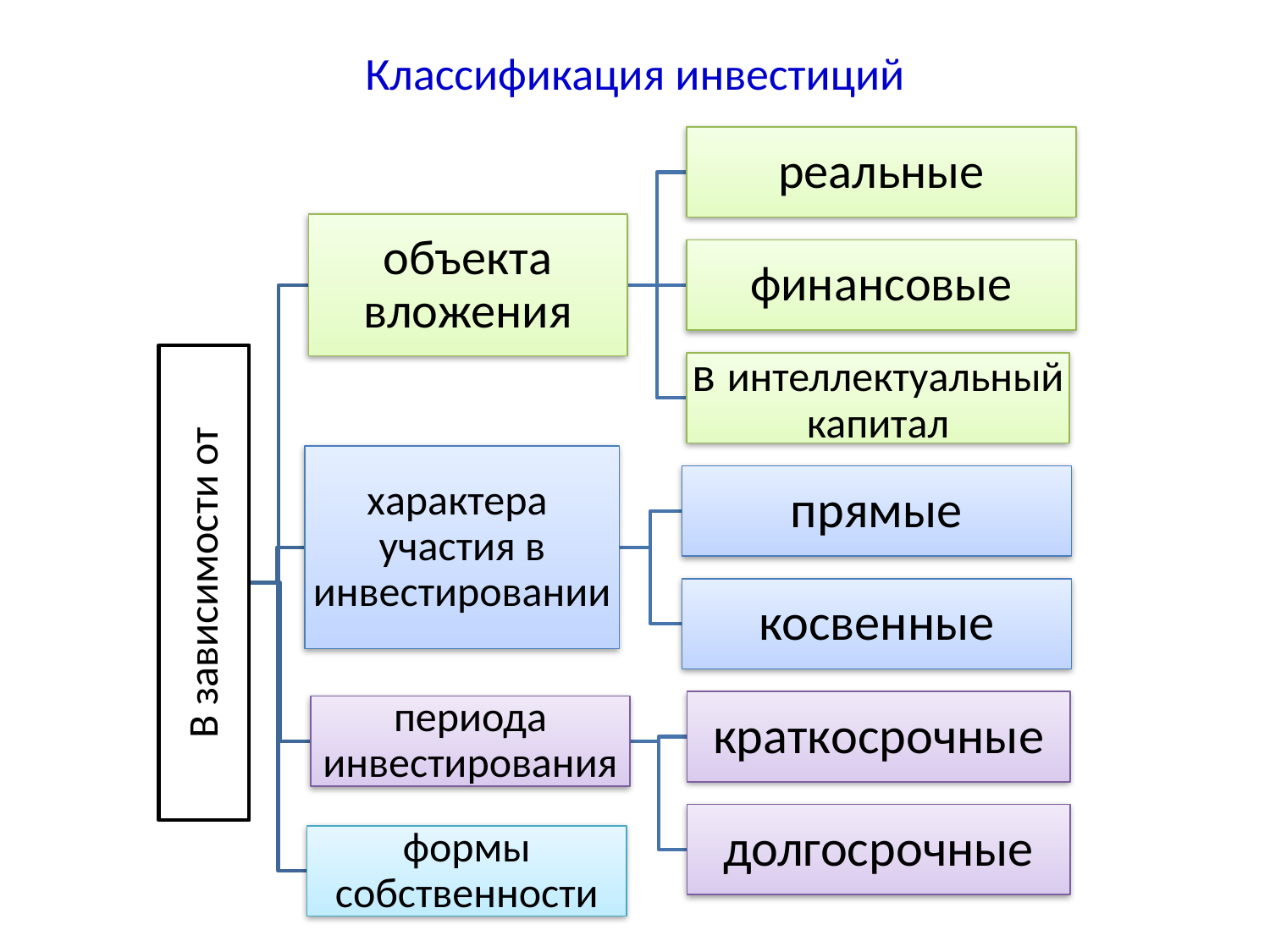

# Классификация инвестиций

В зависимости от
объекта вложения
реальные
финансовые
в интеллектуальный капитал
характера  участия в инвестировании
прямые
косвенные
периода инвестирования
краткосрочные
долгосрочные
формы собственности